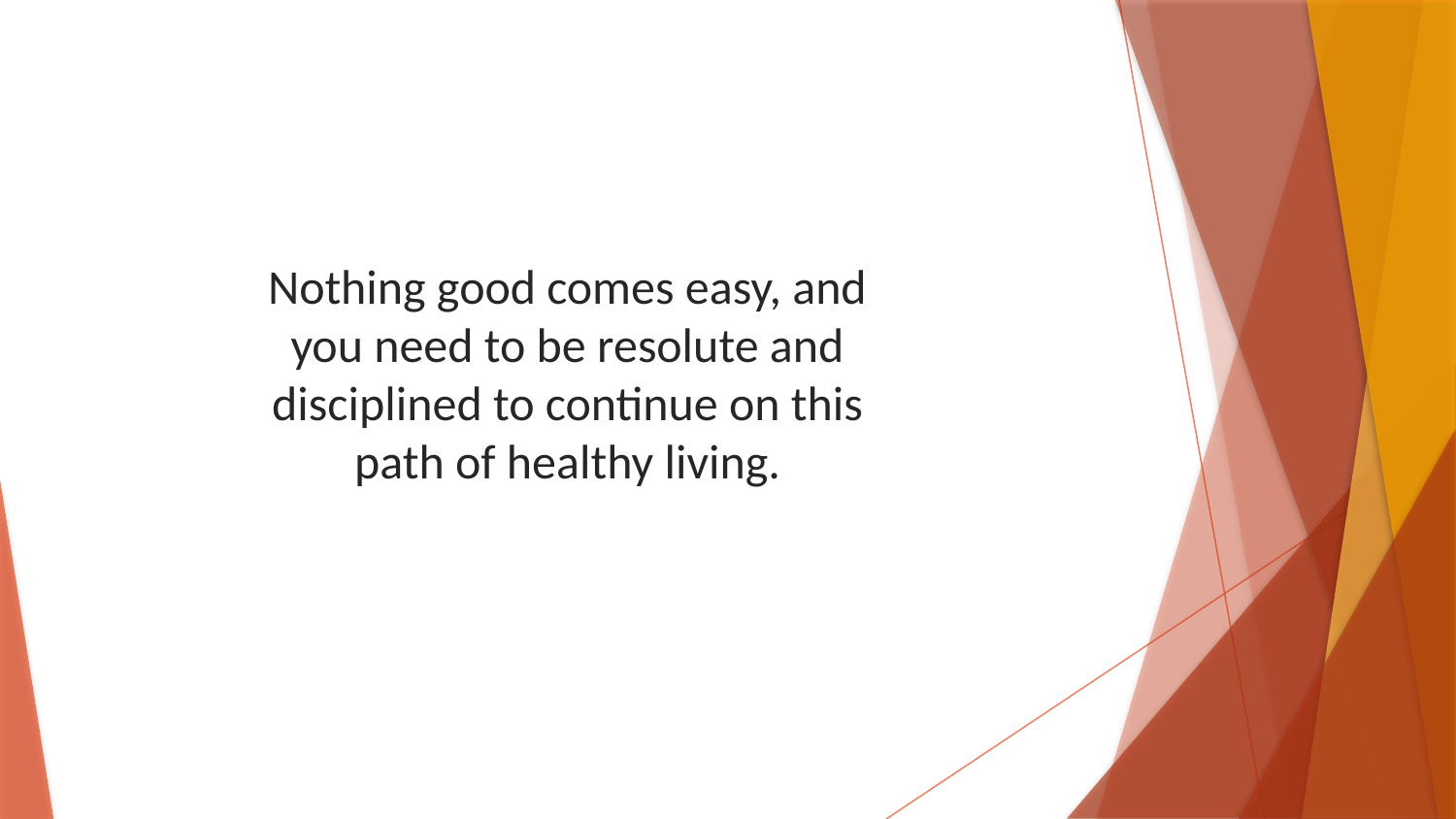

Nothing good comes easy, and you need to be resolute and disciplined to continue on this path of healthy living.